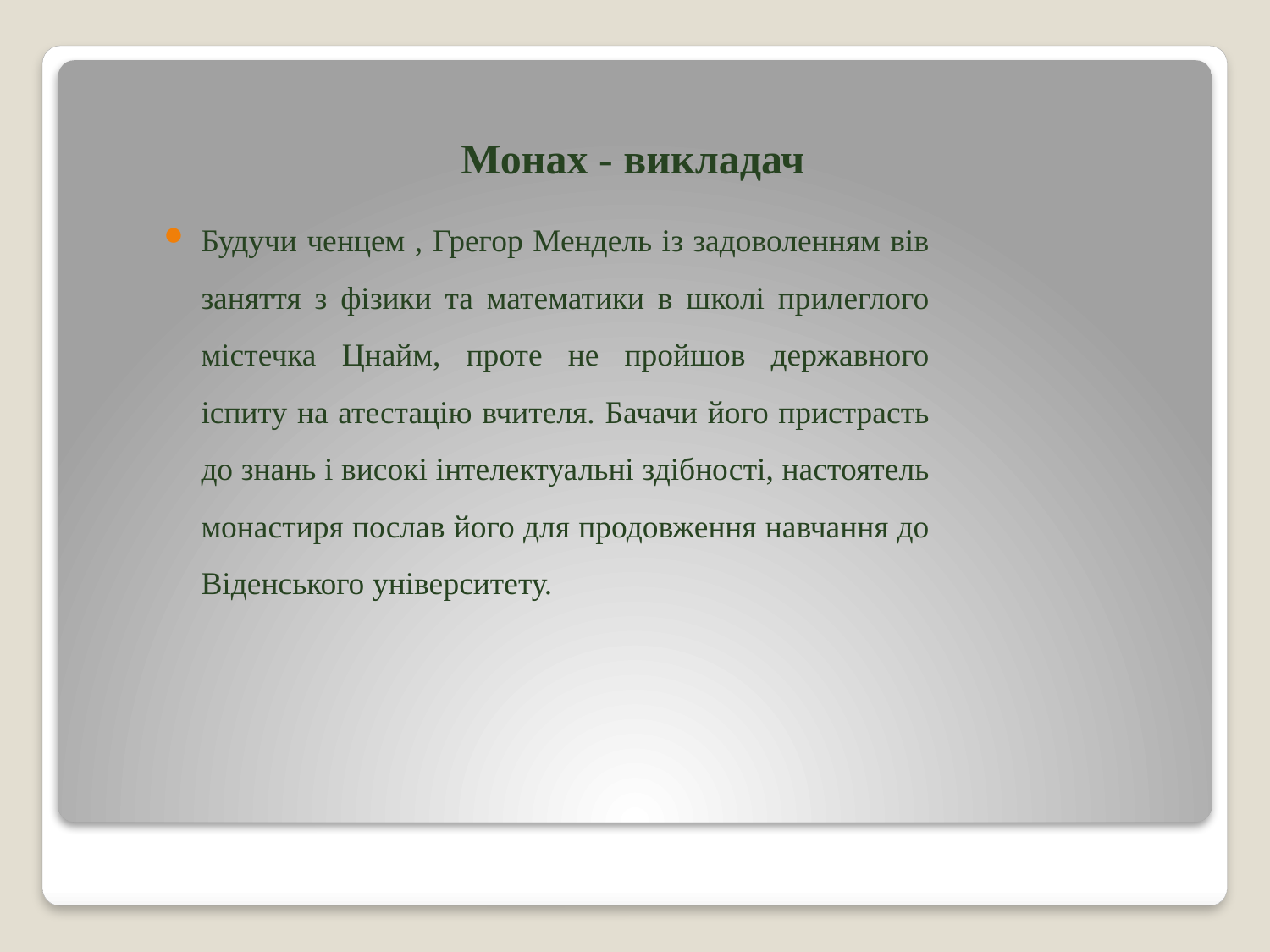

# Монах - викладач
Будучи ченцем , Грегор Мендель із задоволенням вів заняття з фізики та математики в школі прилеглого містечка Цнайм, проте не пройшов державного іспиту на атестацію вчителя. Бачачи його пристрасть до знань і високі інтелектуальні здібності, настоятель монастиря послав його для продовження навчання до Віденського університету.